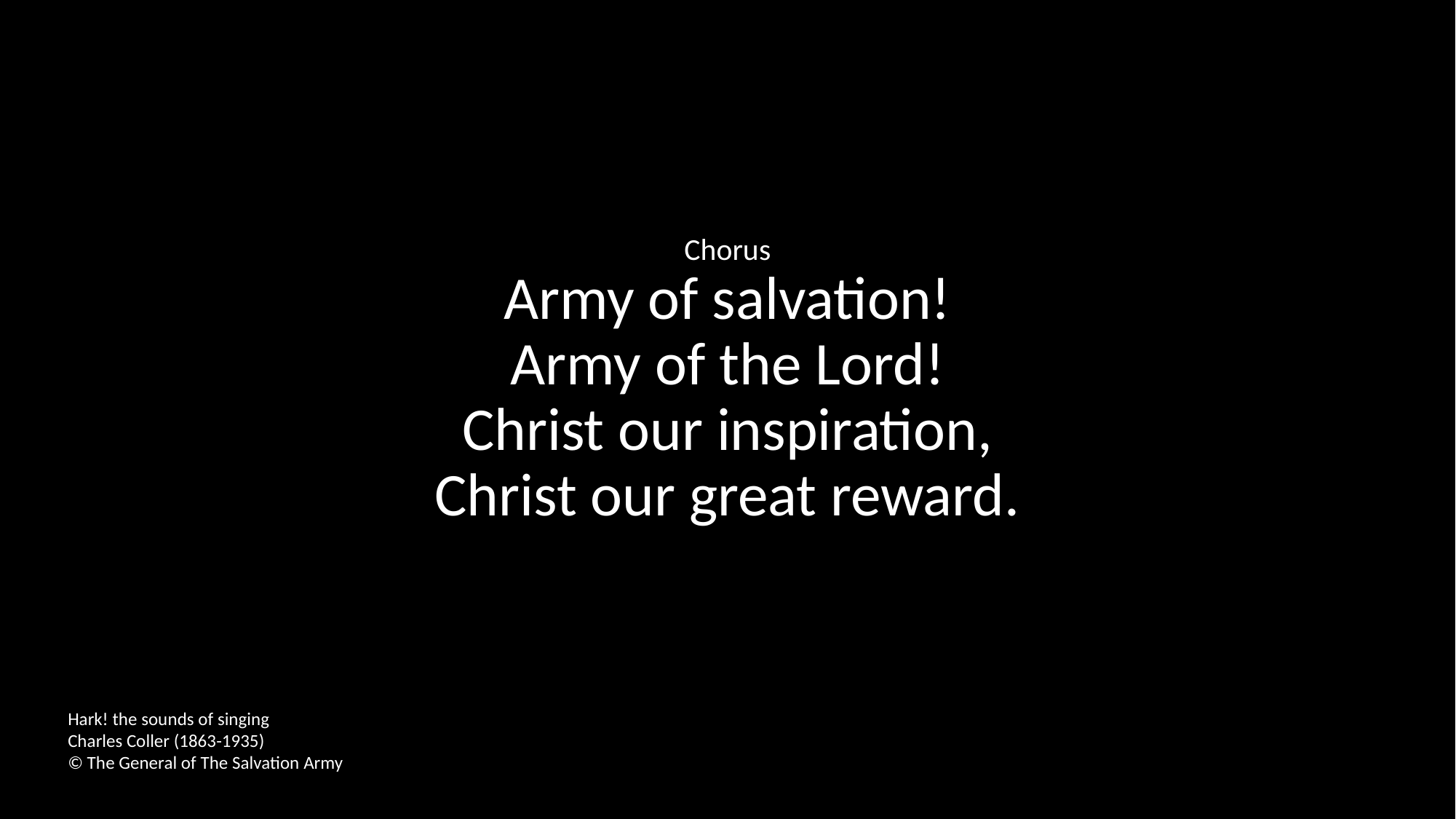

Chorus
Army of salvation!
Army of the Lord!
Christ our inspiration,
Christ our great reward.

Hark! the sounds of singing
Charles Coller (1863-1935)
© The General of The Salvation Army